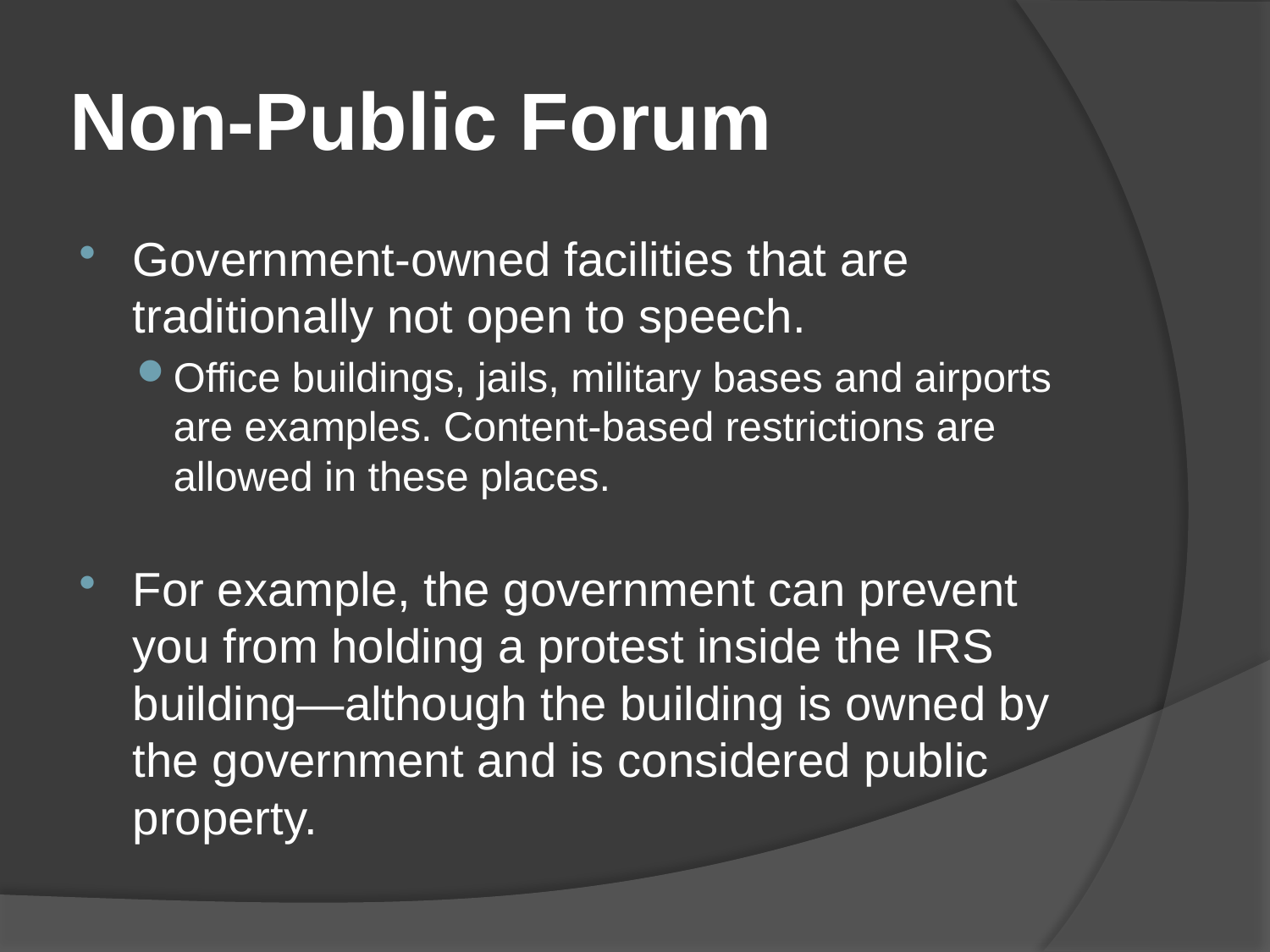

# Non-Public Forum
Government-owned facilities that are traditionally not open to speech.
Office buildings, jails, military bases and airports are examples. Content-based restrictions are allowed in these places.
For example, the government can prevent you from holding a protest inside the IRS building—although the building is owned by the government and is considered public property.